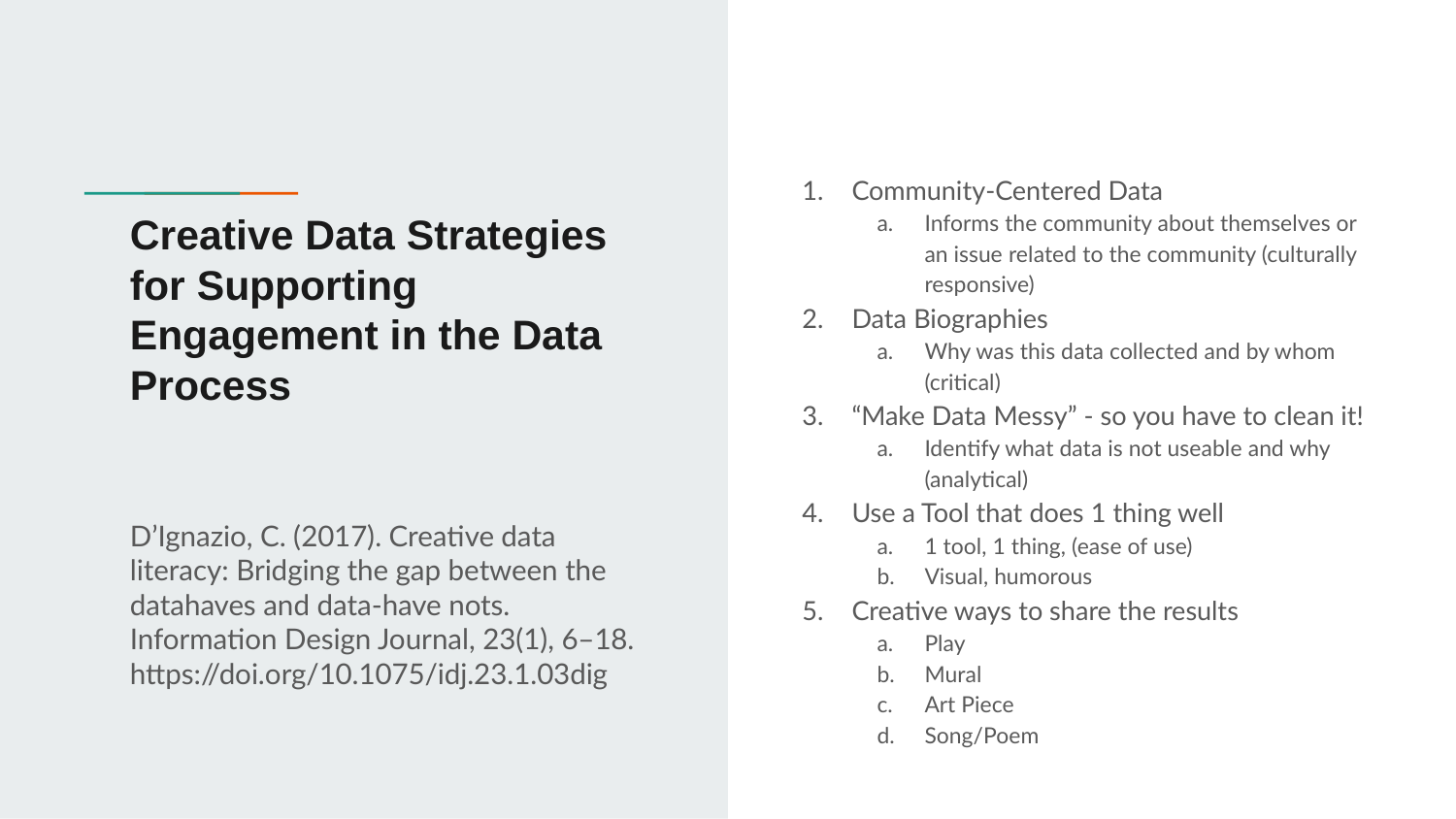

Community-Centered Data
Informs the community about themselves or an issue related to the community (culturally responsive)
Data Biographies
Why was this data collected and by whom (critical)
“Make Data Messy” - so you have to clean it!
Identify what data is not useable and why (analytical)
Use a Tool that does 1 thing well
1 tool, 1 thing, (ease of use)
Visual, humorous
Creative ways to share the results
Play
Mural
Art Piece
Song/Poem
# Creative Data Strategies for Supporting Engagement in the Data Process
D’Ignazio, C. (2017). Creative data literacy: Bridging the gap between the datahaves and data-have nots. Information Design Journal, 23(1), 6–18.
https://doi.org/10.1075/idj.23.1.03dig